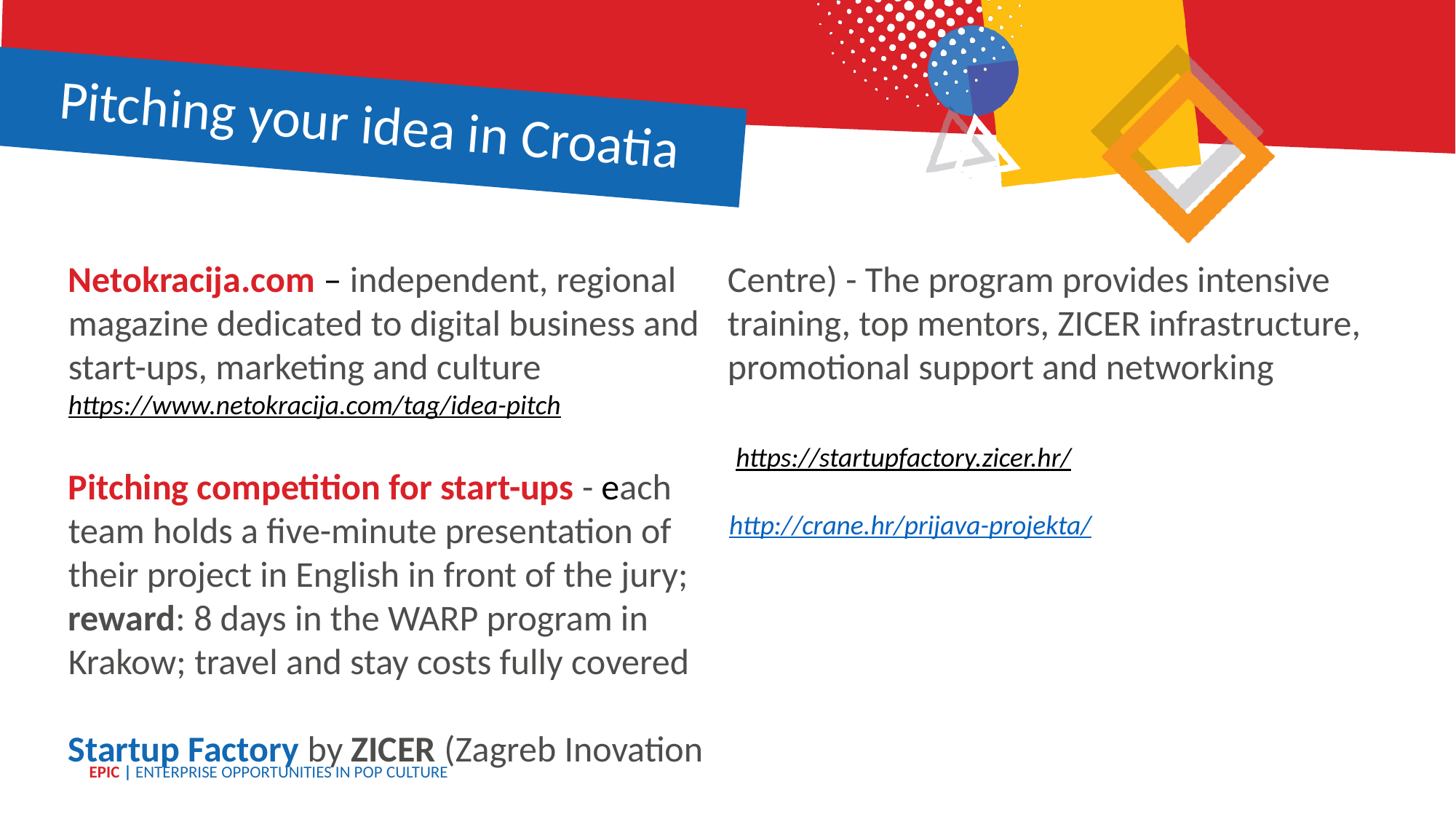

Pitching your idea in Croatia
Netokracija.com – independent, regional magazine dedicated to digital business and start-ups, marketing and culture https://www.netokracija.com/tag/idea-pitch

Pitching competition for start-ups - each team holds a five-minute presentation of their project in English in front of the jury; reward: 8 days in the WARP program in Krakow; travel and stay costs fully covered

Startup Factory by ZICER (Zagreb Inovation Centre) - The program provides intensive training, top mentors, ZICER infrastructure, promotional support and networking

 https://startupfactory.zicer.hr/
					        http://crane.hr/prijava-projekta/